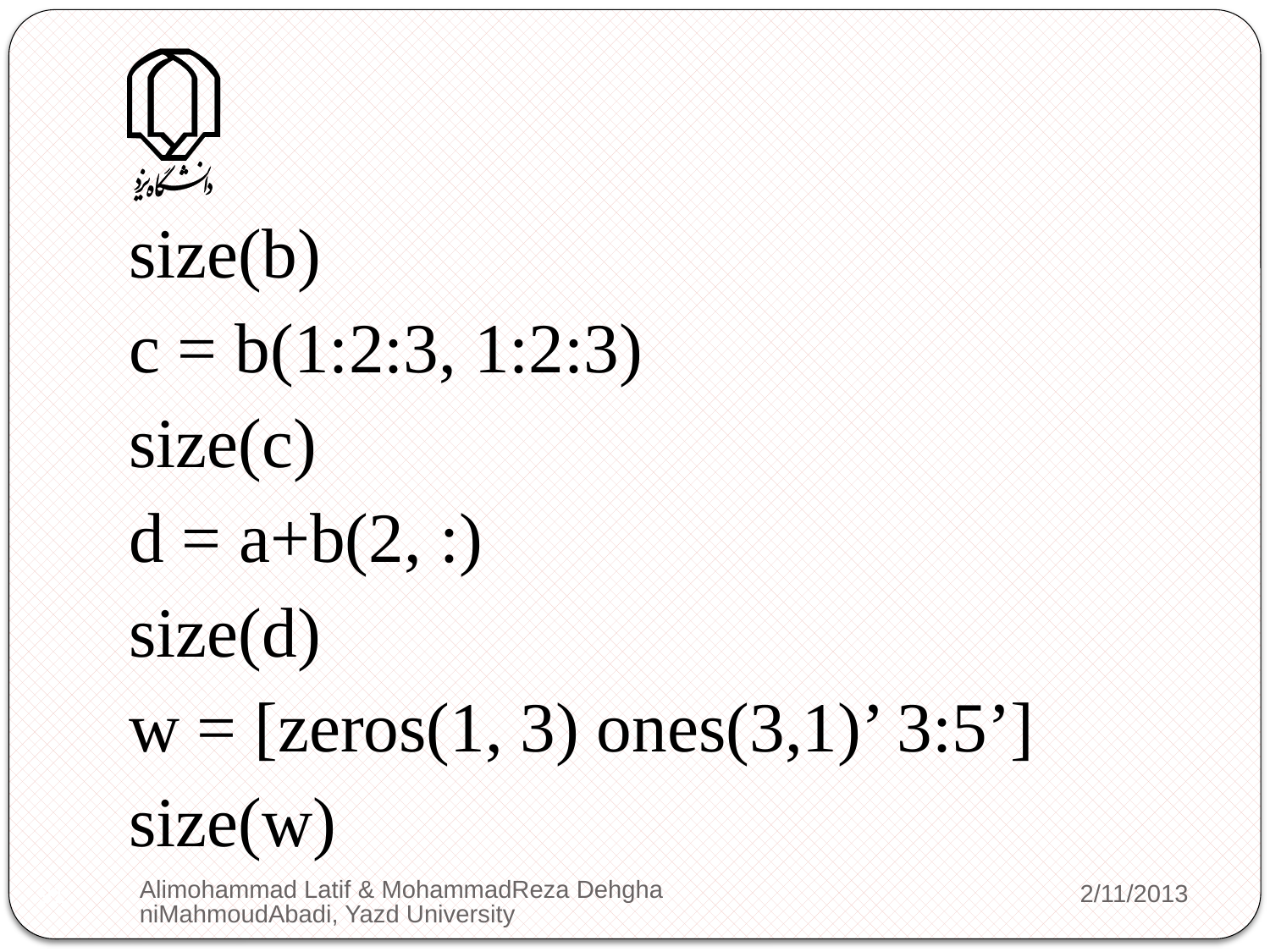

size(b)
c = b(1:2:3, 1:2:3)
size(c)
d = a+b(2, :)
size(d)
w = [zeros(1, 3) ones(3,1)’ 3:5’]
size(w)
Alimohammad Latif & MohammadReza DehghaniMahmoudAbadi, Yazd University
2/11/2013
91